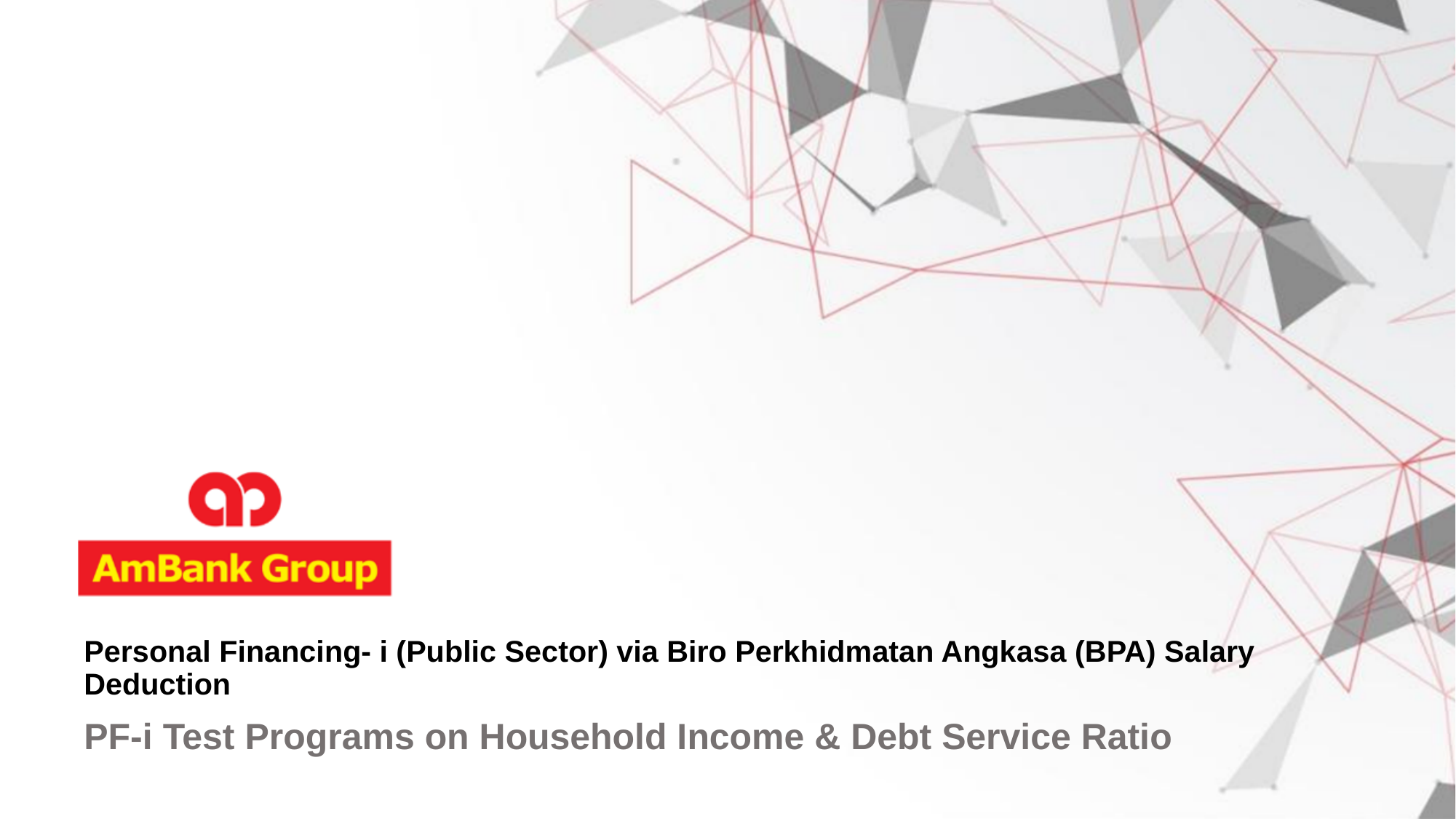

# Personal Financing- i (Public Sector) via Biro Perkhidmatan Angkasa (BPA) Salary Deduction
PF-i Test Programs on Household Income & Debt Service Ratio